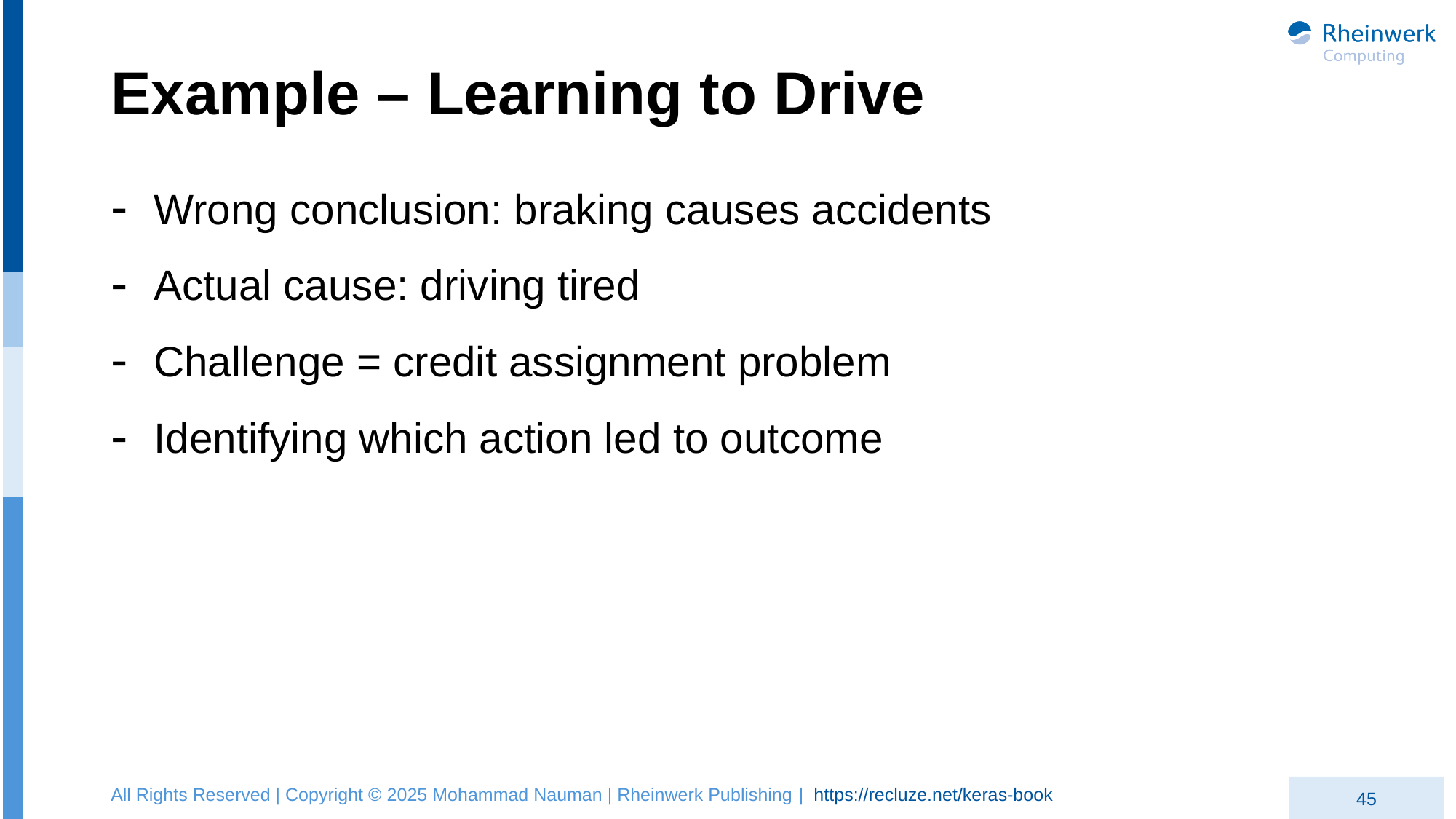

# Example – Learning to Drive
Wrong conclusion: braking causes accidents
Actual cause: driving tired
Challenge = credit assignment problem
Identifying which action led to outcome